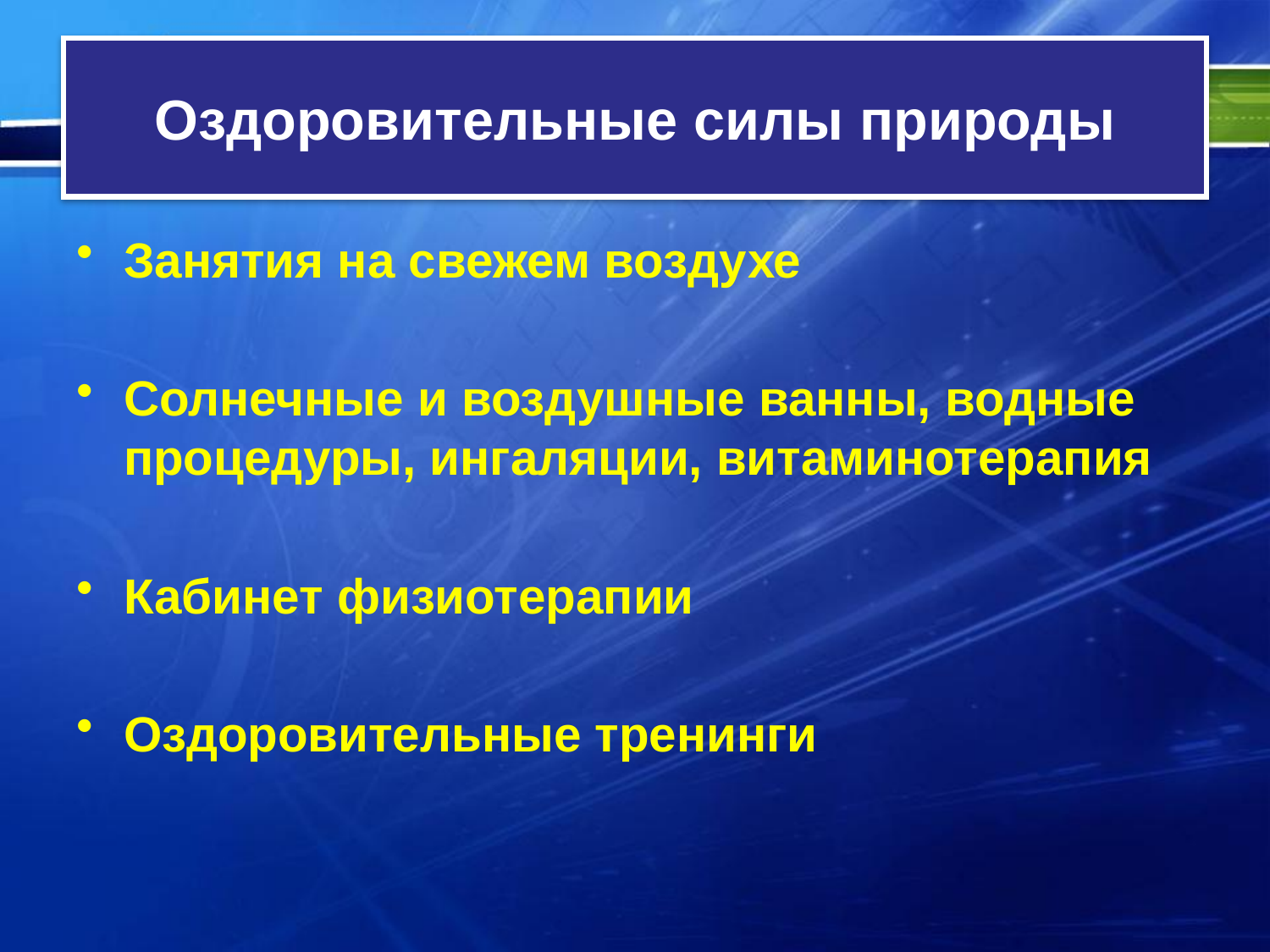

# Оздоровительные силы природы
Занятия на свежем воздухе

Солнечные и воздушные ванны, водные процедуры, ингаляции, витаминотерапия

Кабинет физиотерапии

Оздоровительные тренинги